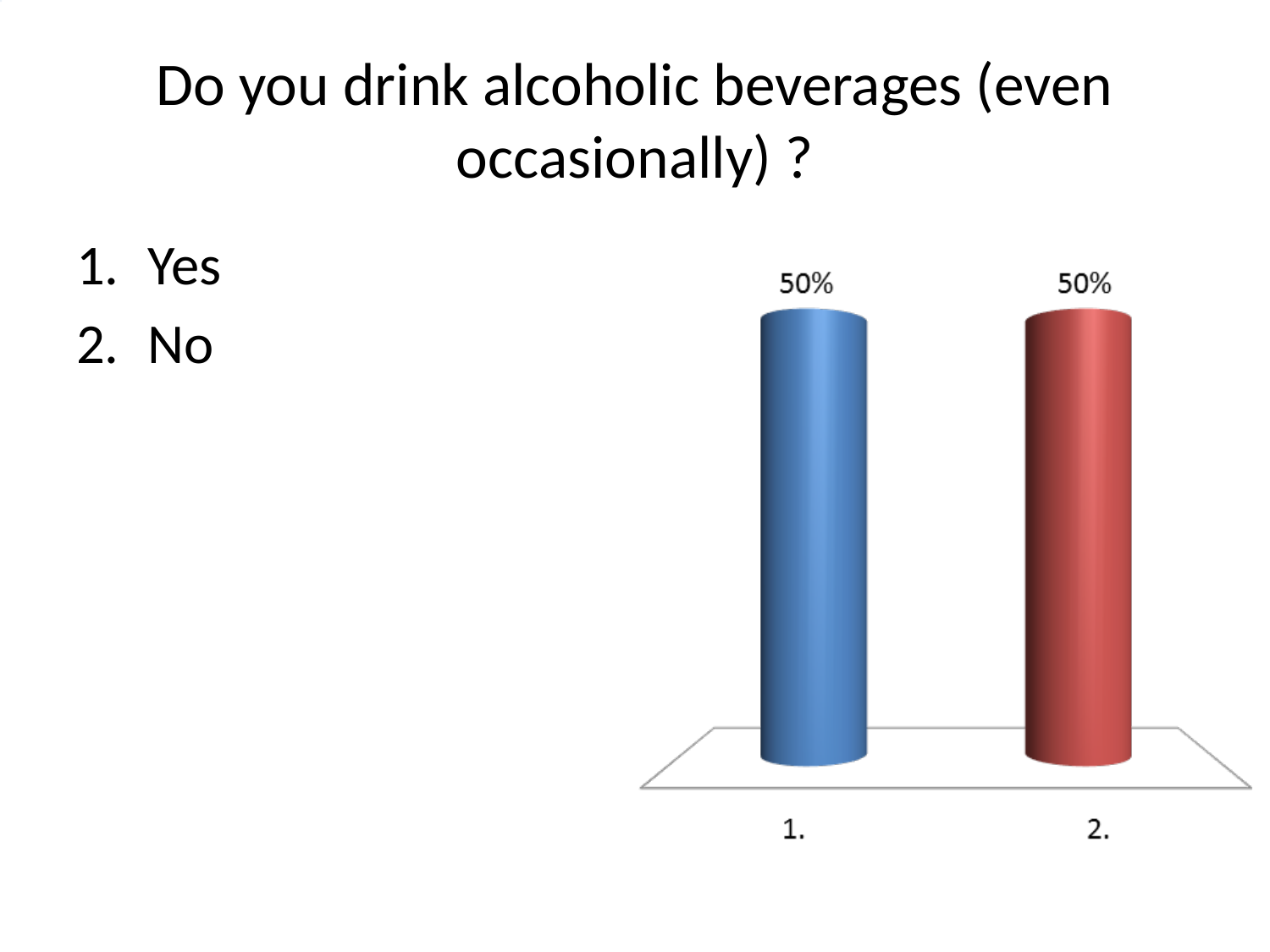

# Do you drink alcoholic beverages (even occasionally) ?
Yes
No